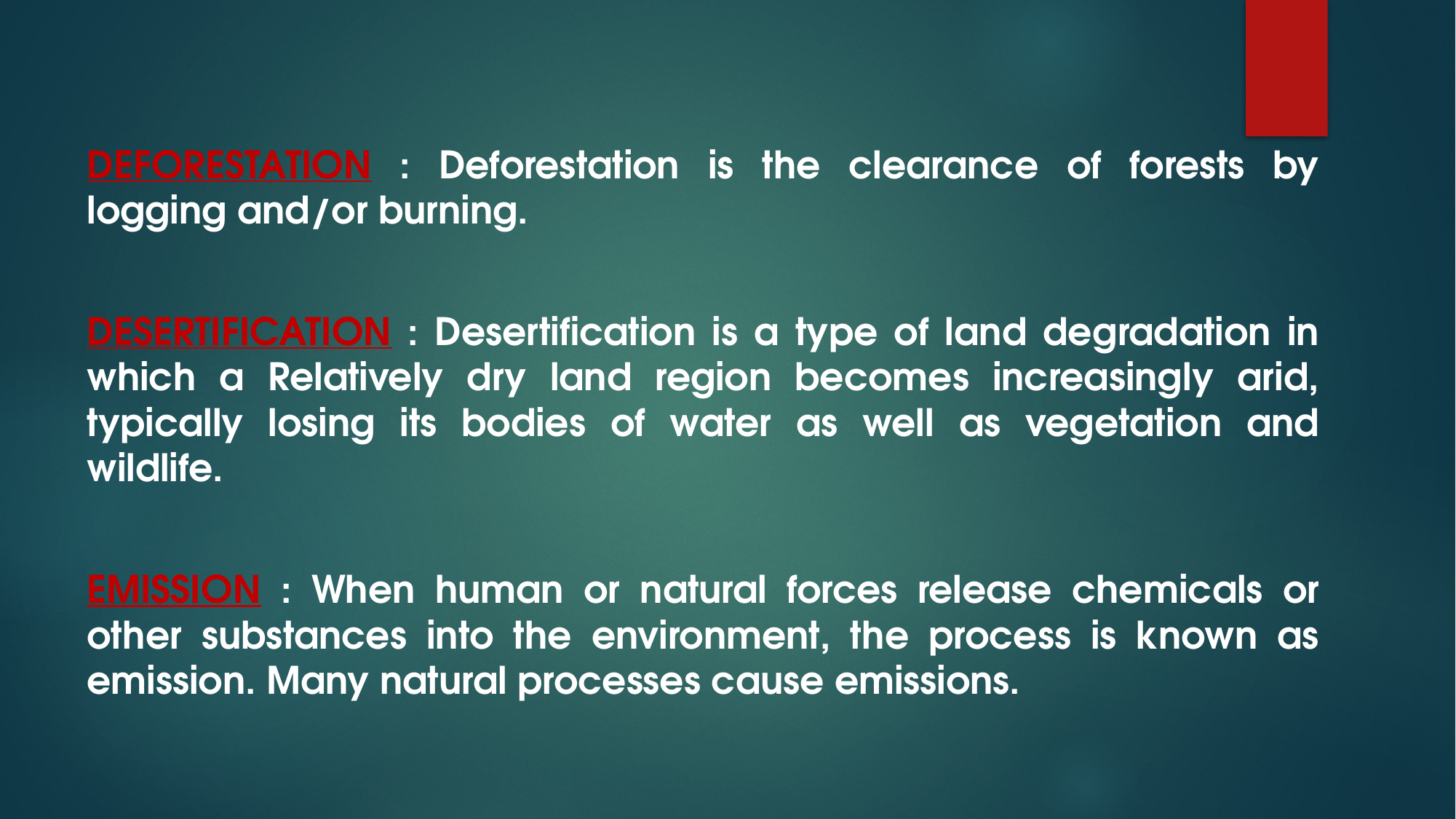

DEFORESTATION : Deforestation is the clearance of forests by logging and/or burning.

DESERTIFICATION : Desertification is a type of land degradation in which a Relatively dry land region becomes increasingly arid, typically losing its bodies of water as well as vegetation and wildlife.

EMISSION : When human or natural forces release chemicals or other substances into the environment, the process is known as emission. Many natural processes cause emissions.